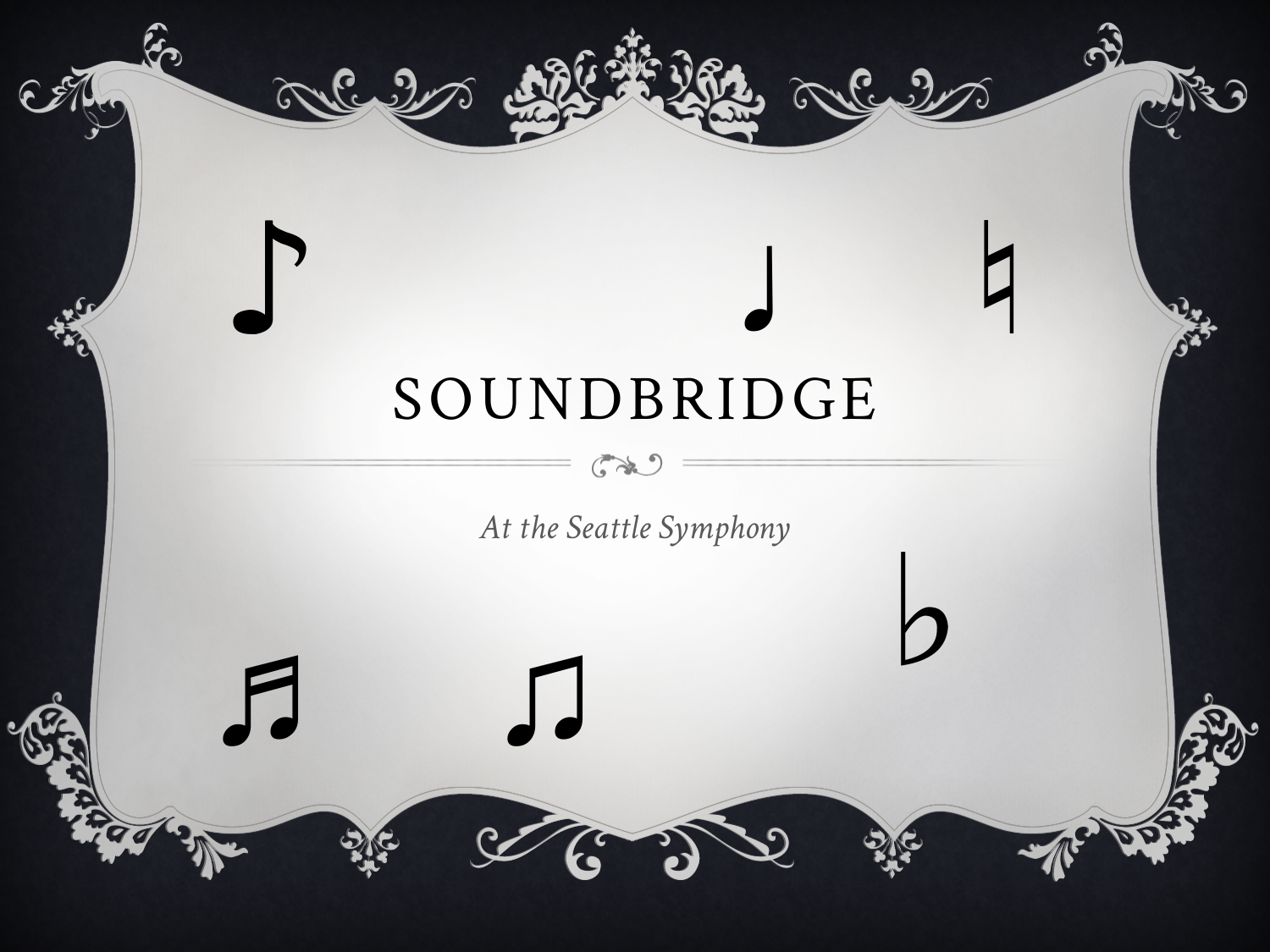

♪
♩  ♮
# Soundbridge
At the Seattle Symphony
♭
♬   ♫